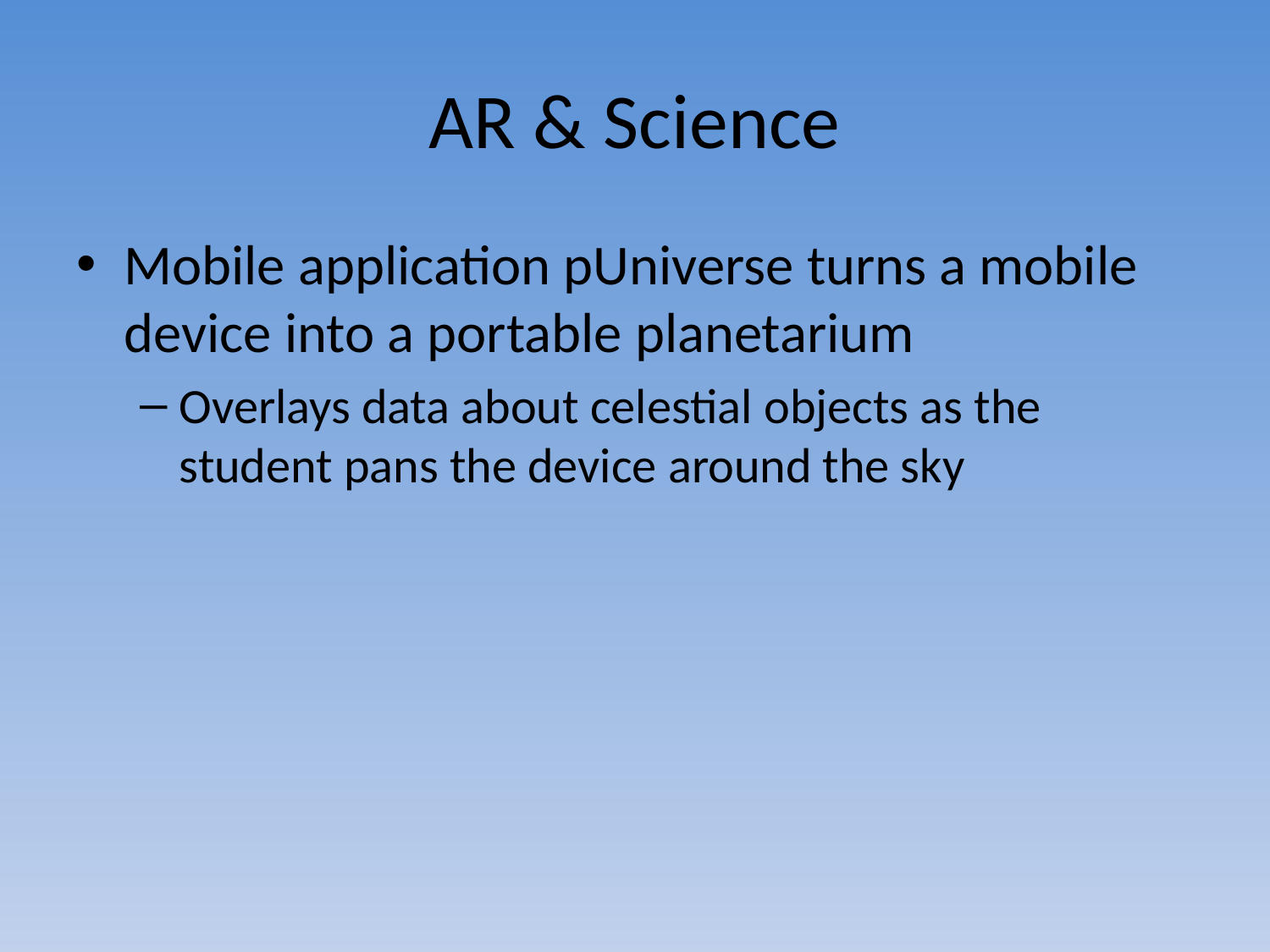

# AR & Science
Mobile application pUniverse turns a mobile device into a portable planetarium
Overlays data about celestial objects as the student pans the device around the sky